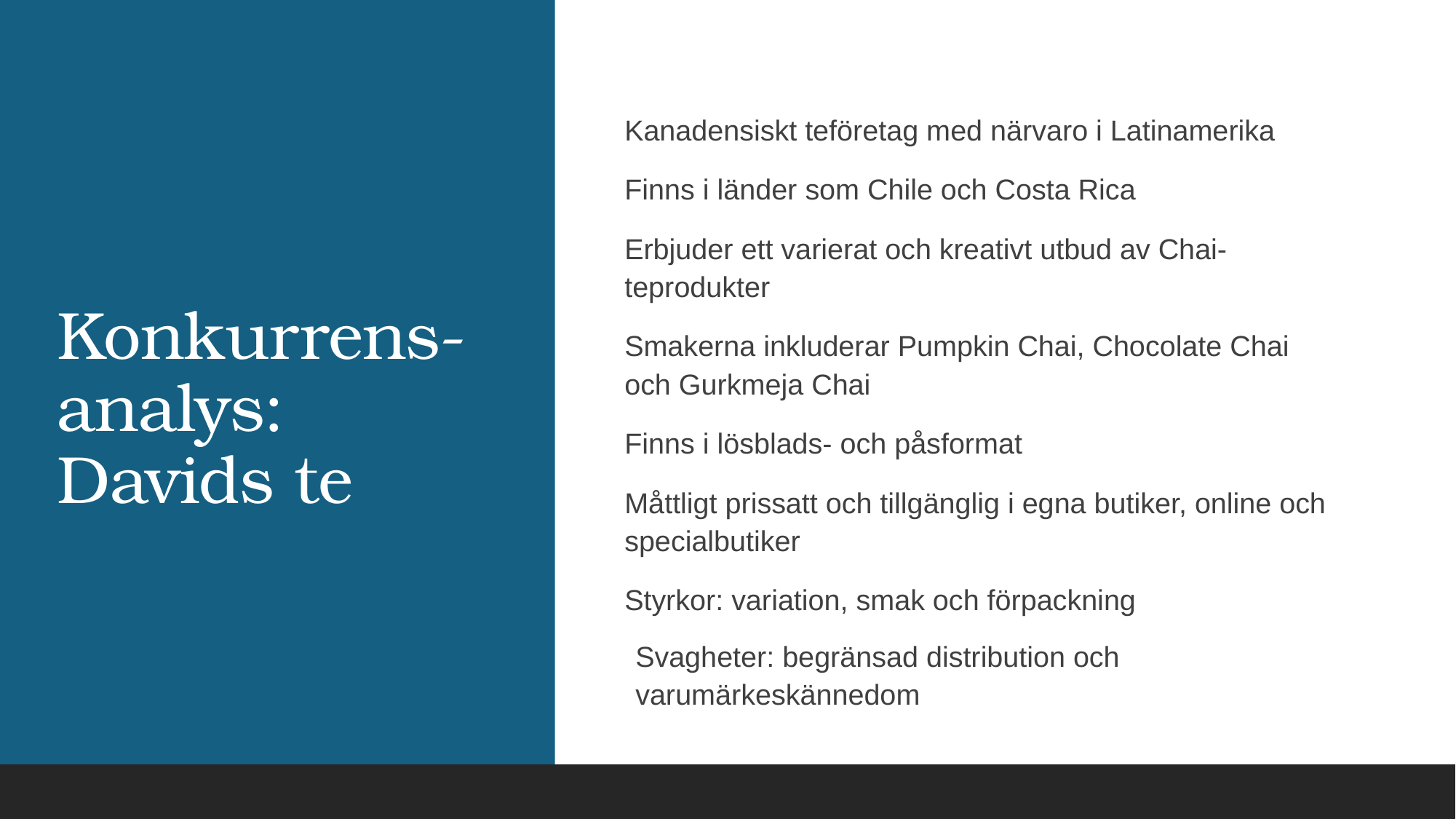

# Konkurrens-analys: Davids te
Kanadensiskt teföretag med närvaro i Latinamerika
Finns i länder som Chile och Costa Rica
Erbjuder ett varierat och kreativt utbud av Chai-teprodukter
Smakerna inkluderar Pumpkin Chai, Chocolate Chai och Gurkmeja Chai
Finns i lösblads- och påsformat
Måttligt prissatt och tillgänglig i egna butiker, online och specialbutiker
Styrkor: variation, smak och förpackning
Svagheter: begränsad distribution och varumärkeskännedom